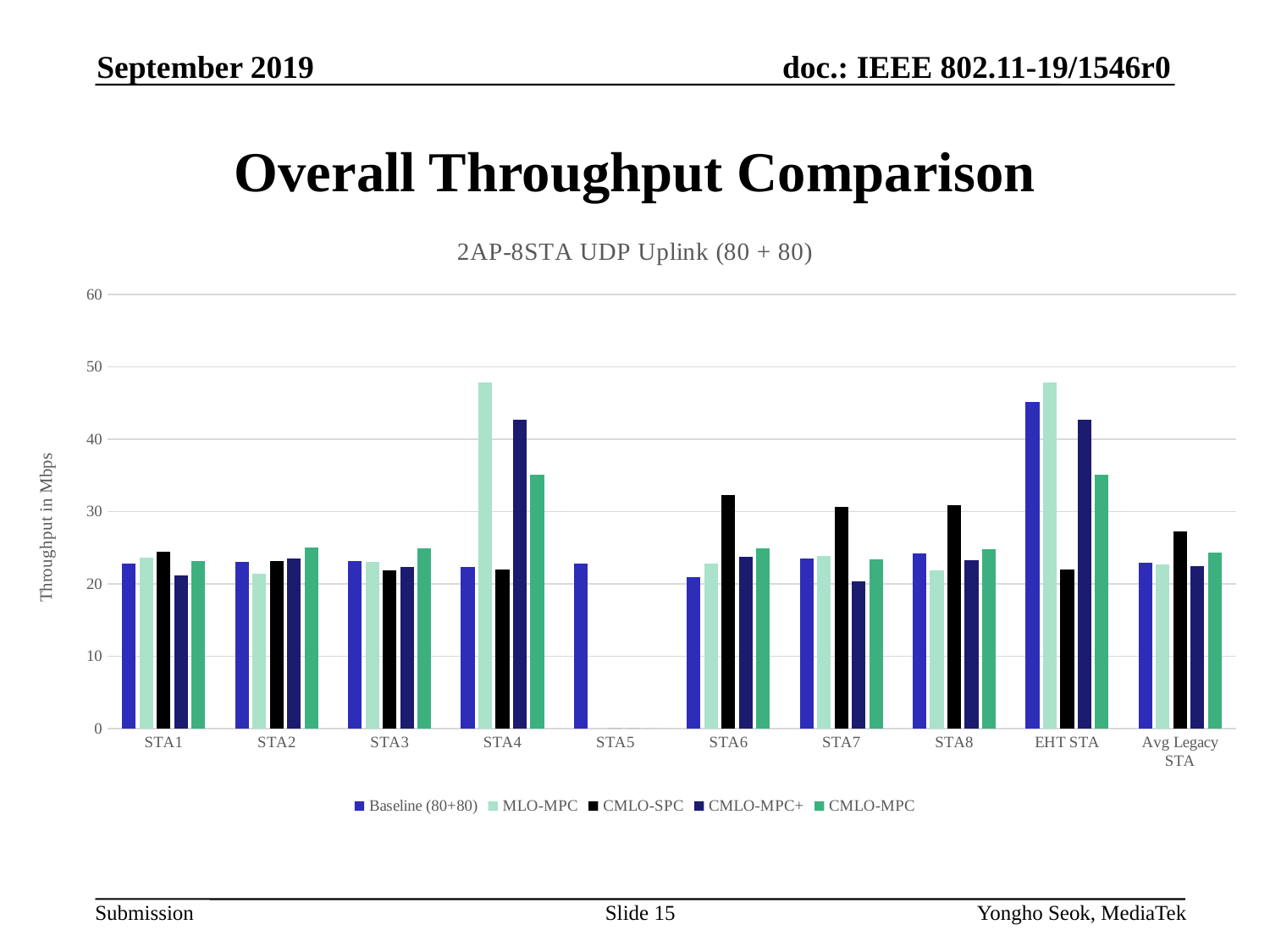

September 2019
# Overall Throughput Comparison

### Chart: 2AP-8STA UDP Uplink (80 + 80)

| Category | Baseline (80+80) | MLO-MPC | CMLO-SPC | CMLO-MPC+ | CMLO-MPC |
|---|---|---|---|---|---|
| STA1 | 22.788 | 23.546 | 24.47 | 21.107999999999997 | 23.163999999999998 |
| STA2 | 22.976 | 21.396000000000004 | 23.163999999999998 | 23.509999999999998 | 24.978 |
| STA3 | 23.12 | 22.985999999999997 | 21.845999999999997 | 22.286 | 24.863999999999997 |
| STA4 | 22.35 | 47.773999999999994 | 21.976 | 42.66 | 35.028 |
| STA5 | 22.827999999999996 | 0.0 | 0.0 | 0.0 | 0.0 |
| STA6 | 20.912 | 22.734 | 32.32 | 23.752 | 24.910000000000004 |
| STA7 | 23.528 | 23.844 | 30.648000000000003 | 20.332 | 23.368 |
| STA8 | 24.136000000000003 | 21.79 | 30.844 | 23.294 | 24.741999999999997 |
| EHT STA | 45.178 | 47.773999999999994 | 21.976 | 42.66 | 35.028 |
| Avg Legacy STA | 22.909999999999997 | 22.715999999999998 | 27.21533333333333 | 22.380333333333336 | 24.337666666666664 |
Slide 15
Yongho Seok, MediaTek